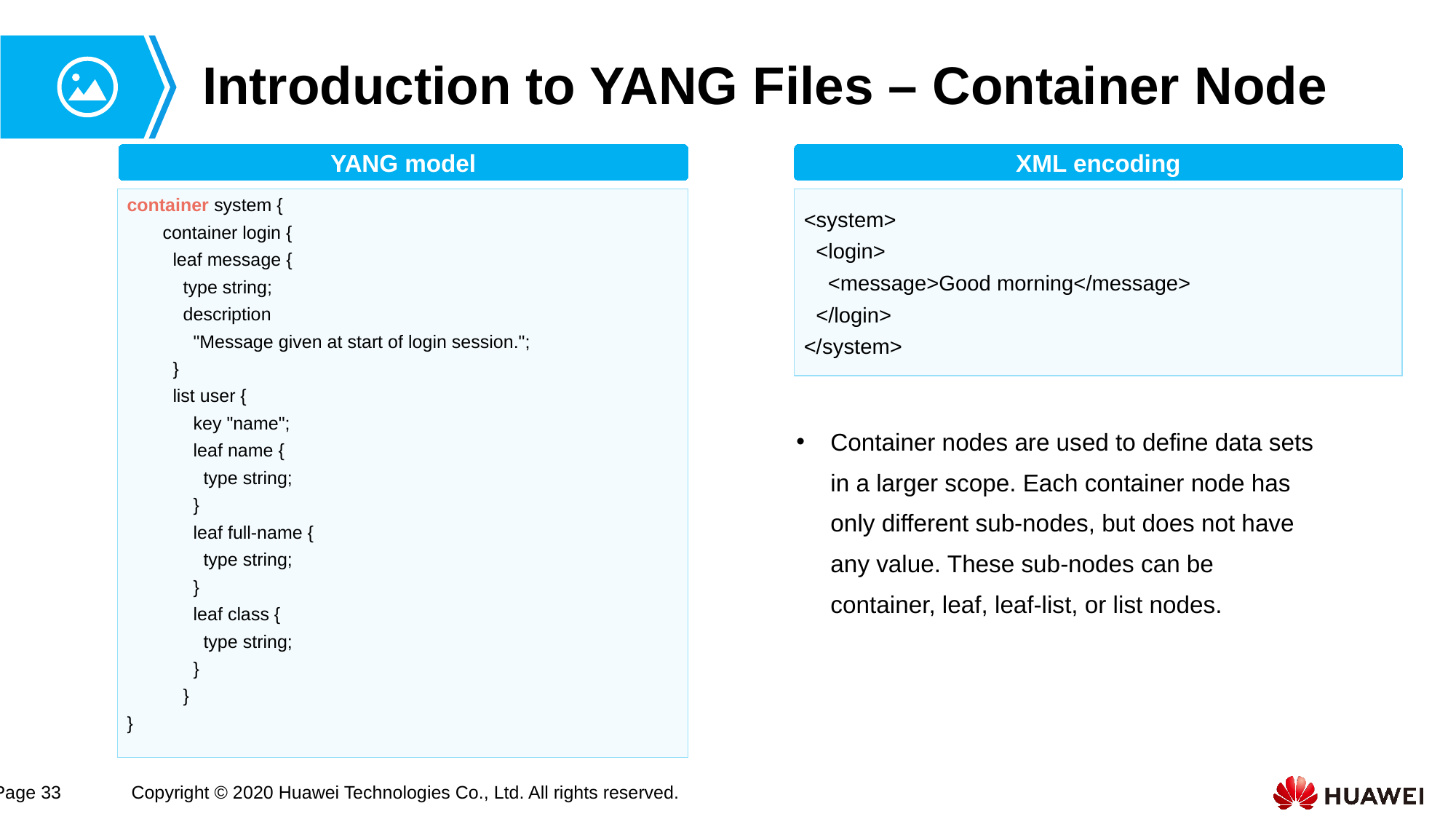

# Introduction to YANG Files – Container Node
YANG model
XML encoding
container system {
       container login {
         leaf message {
           type string;
           description
             "Message given at start of login session.";
         }
         list user {
             key "name";
             leaf name {
               type string;
             }
             leaf full-name {
               type string;
             }
             leaf class {
               type string;
             }
           }
}
<system>
  <login>
    <message>Good morning</message>
  </login>
</system>

Container nodes are used to define data sets in a larger scope. Each container node has only different sub-nodes, but does not have any value. These sub-nodes can be container, leaf, leaf-list, or list nodes.